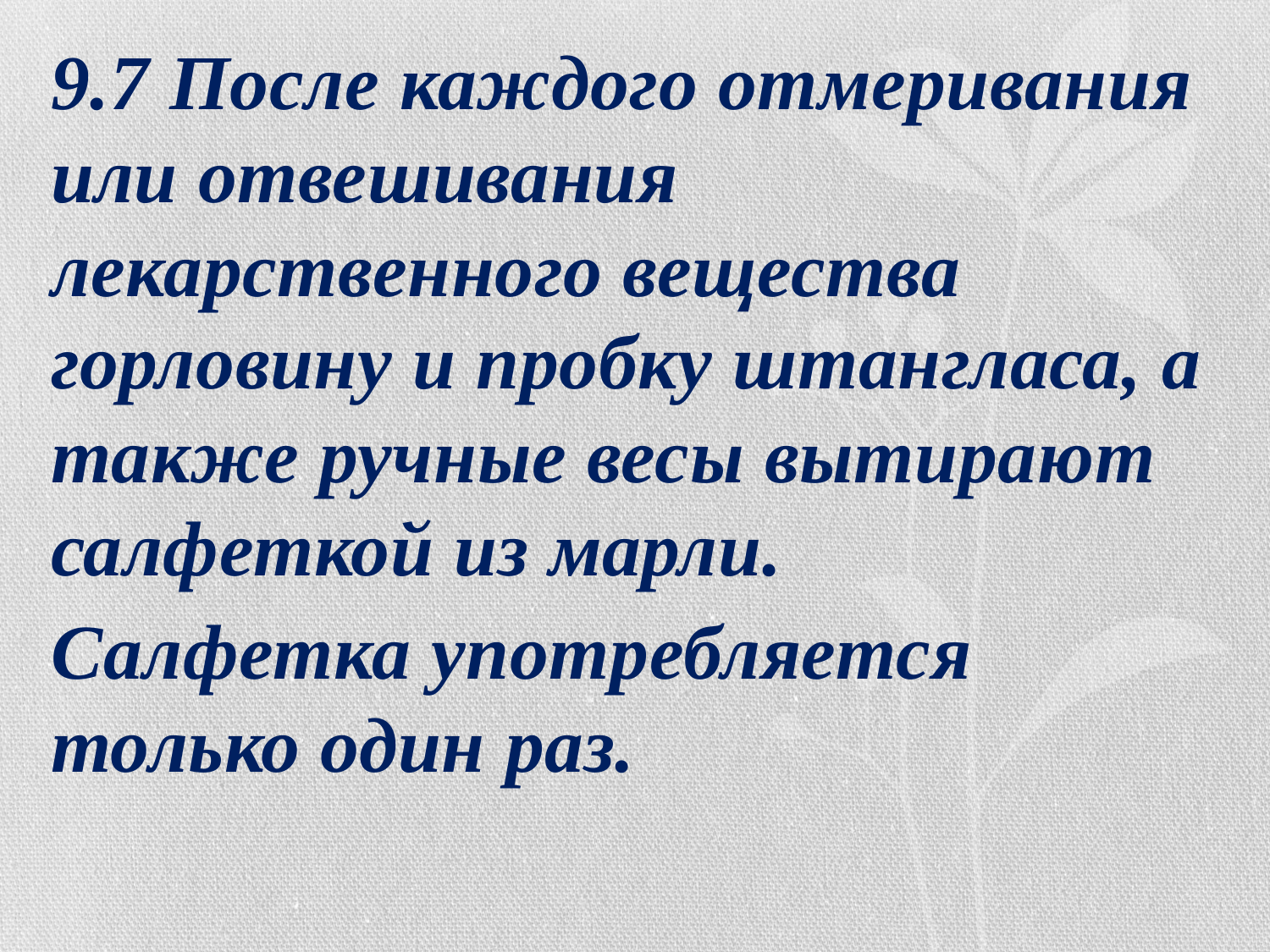

9.7 После каждого отмеривания или отвешивания лекарственного вещества горловину и пробку штангласа, а также ручные весы вытирают салфеткой из марли.
Салфетка употребляется только один раз.